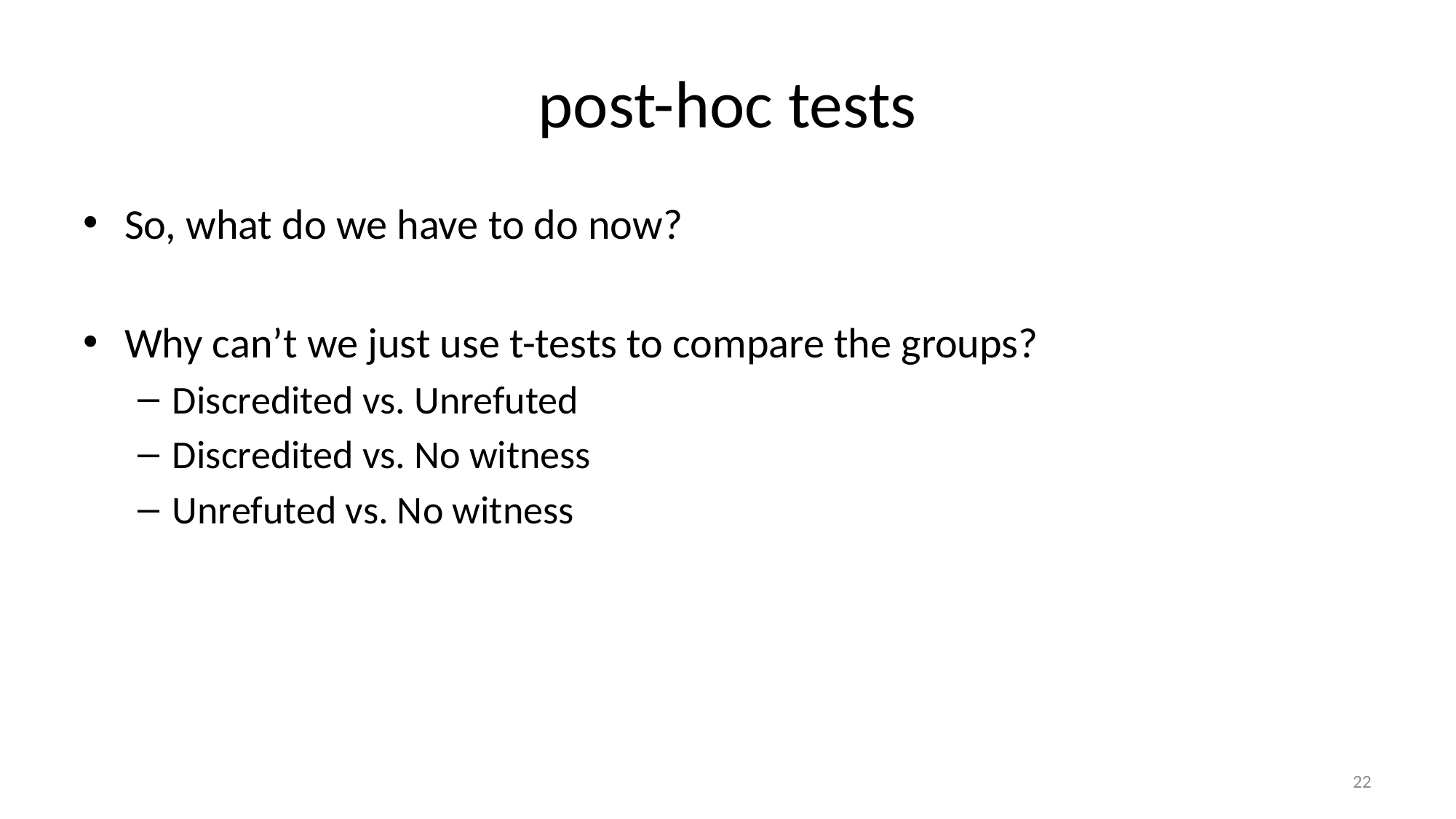

# post-hoc tests
So, what do we have to do now?

Why can’t we just use t-tests to compare the groups?
Discredited vs. Unrefuted
Discredited vs. No witness
Unrefuted vs. No witness
22